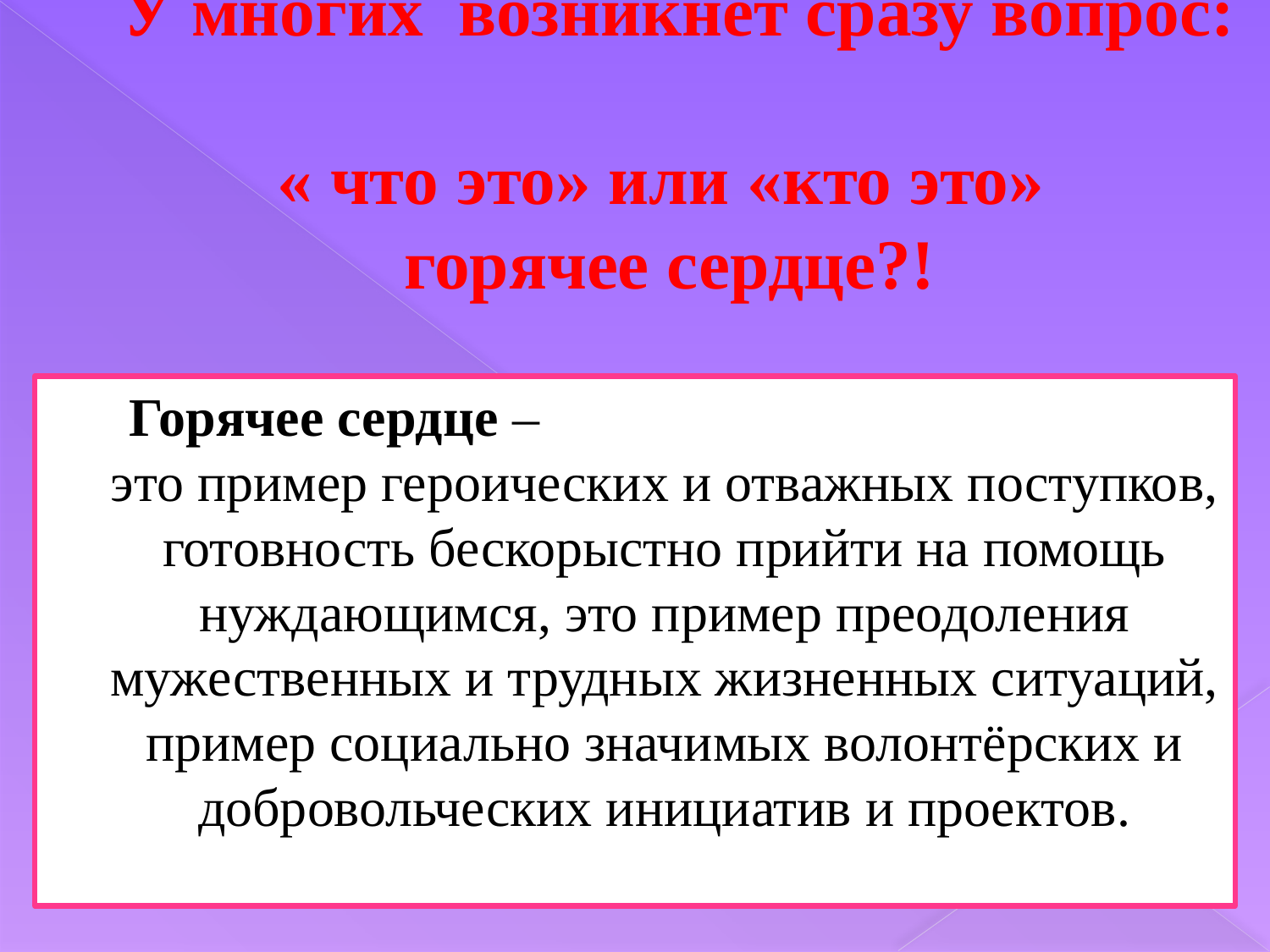

# У многих  возникнет сразу вопрос: « что это» или «кто это» горячее сердце?!
    Горячее сердце –                                                  это пример героических и отважных поступков, готовность бескорыстно прийти на помощь нуждающимся, это пример преодоления мужественных и трудных жизненных ситуаций, пример социально значимых волонтёрских и добровольческих инициатив и проектов.